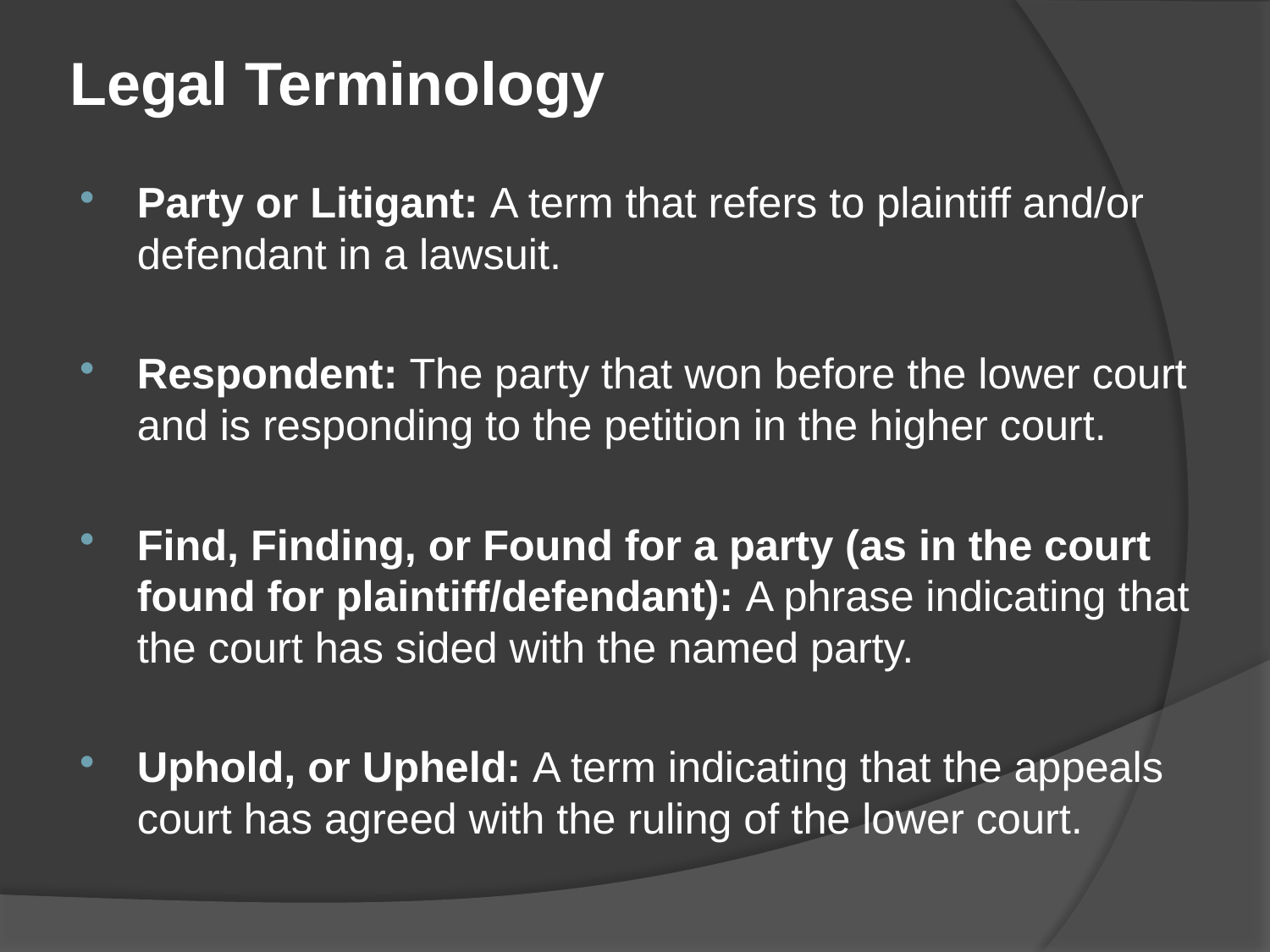

# Legal Terminology
Party or Litigant: A term that refers to plaintiff and/or defendant in a lawsuit.

Respondent: The party that won before the lower court and is responding to the petition in the higher court.

Find, Finding, or Found for a party (as in the court found for plaintiff/defendant): A phrase indicating that the court has sided with the named party.

Uphold, or Upheld: A term indicating that the appeals court has agreed with the ruling of the lower court.